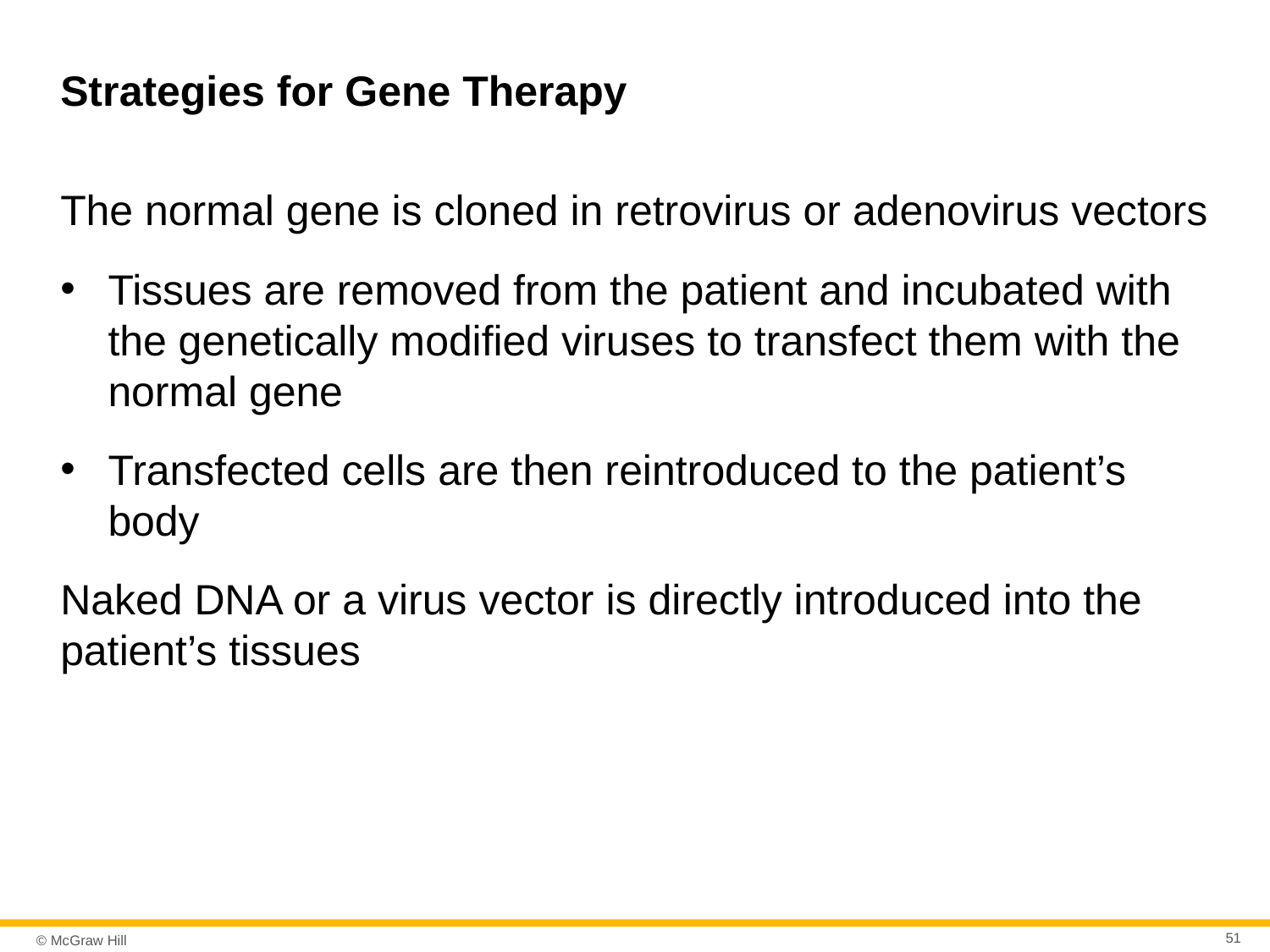

# Strategies for Gene Therapy
The normal gene is cloned in retrovirus or adenovirus vectors
Tissues are removed from the patient and incubated with the genetically modified viruses to transfect them with the normal gene
Transfected cells are then reintroduced to the patient’s body
Naked DNA or a virus vector is directly introduced into the patient’s tissues